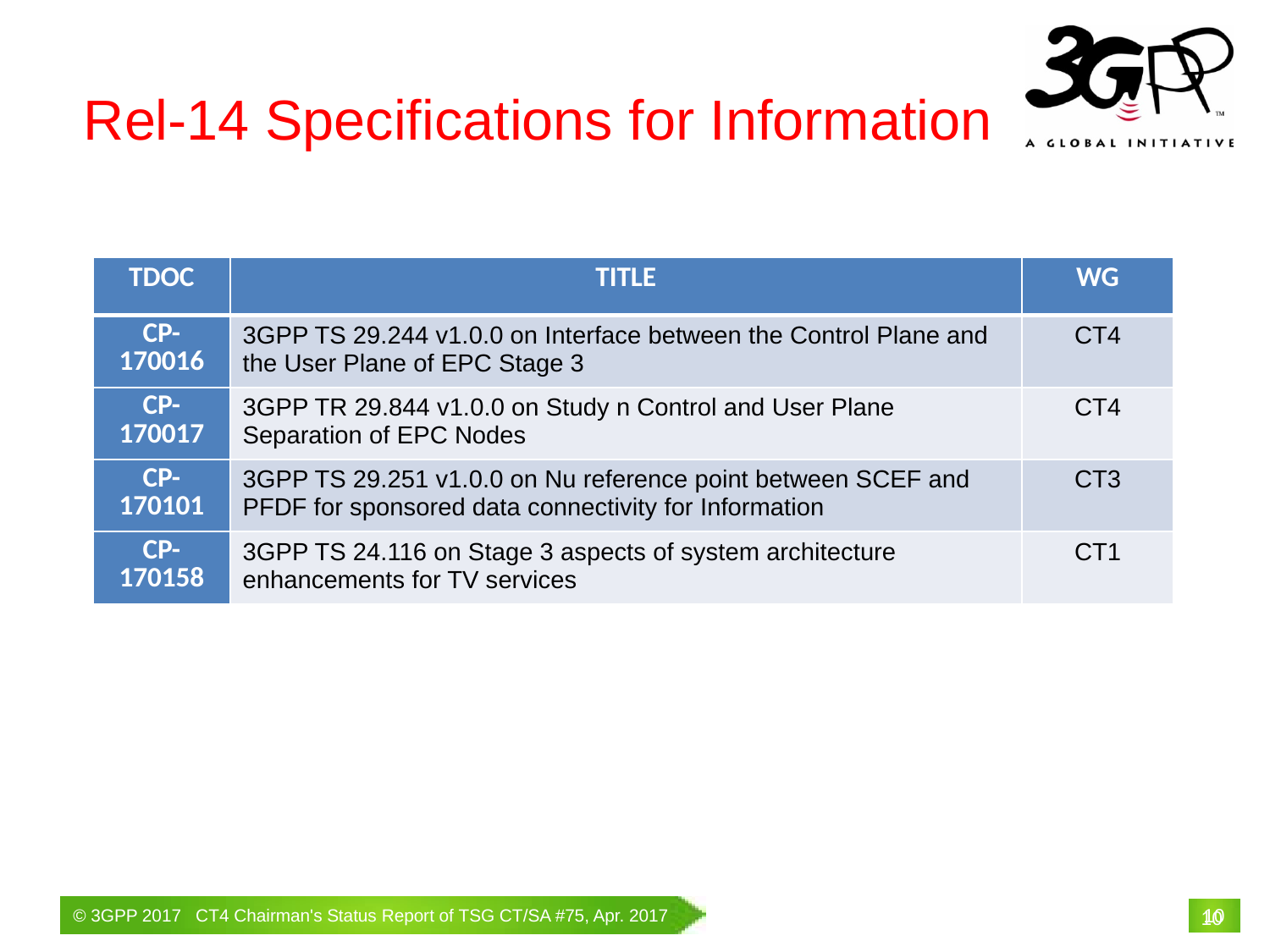

Rel-14 Specifications for Information
| TDOC | TITLE | WG |
| --- | --- | --- |
| CP-170016 | 3GPP TS 29.244 v1.0.0 on Interface between the Control Plane and the User Plane of EPC Stage 3 | CT4 |
| CP-170017 | 3GPP TR 29.844 v1.0.0 on Study n Control and User Plane Separation of EPC Nodes | CT4 |
| CP-170101 | 3GPP TS 29.251 v1.0.0 on Nu reference point between SCEF and PFDF for sponsored data connectivity for Information | CT3 |
| CP-170158 | 3GPP TS 24.116 on Stage 3 aspects of system architecture enhancements for TV services | CT1 |

# 10